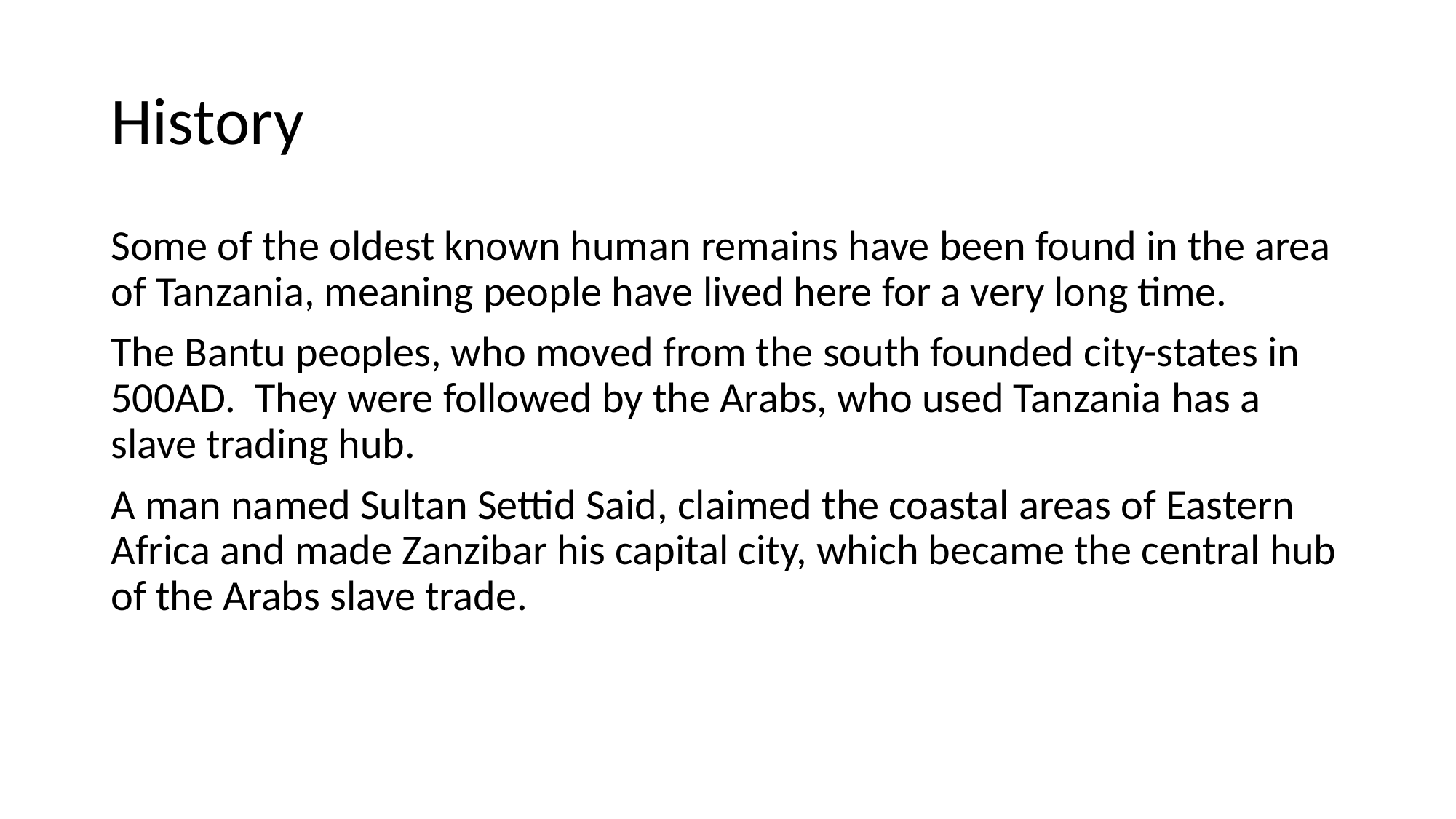

# History
Some of the oldest known human remains have been found in the area of Tanzania, meaning people have lived here for a very long time.
The Bantu peoples, who moved from the south founded city-states in 500AD.  They were followed by the Arabs, who used Tanzania has a slave trading hub.
A man named Sultan Settid Said, claimed the coastal areas of Eastern Africa and made Zanzibar his capital city, which became the central hub of the Arabs slave trade.